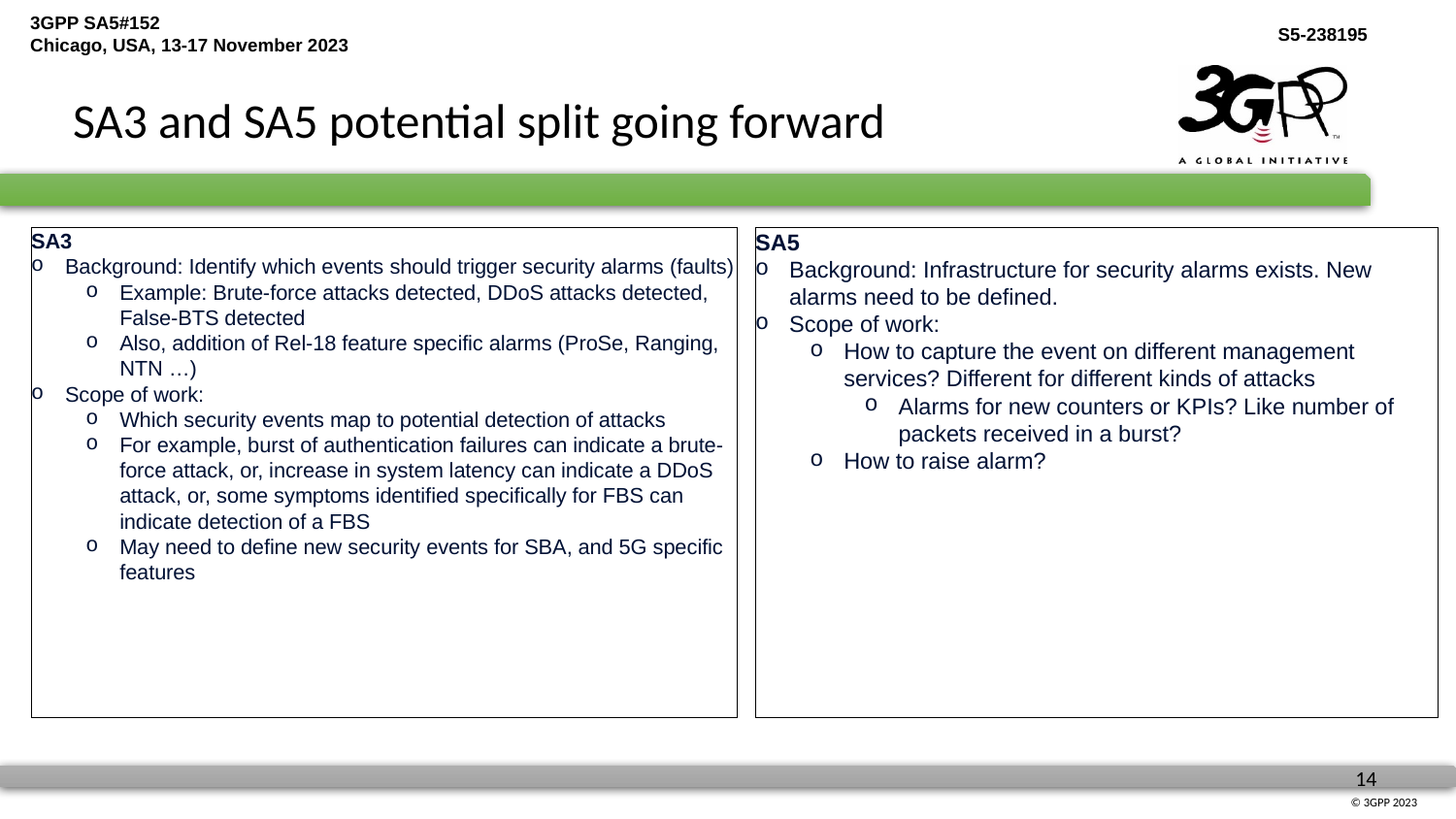

# SA3 and SA5 potential split going forward
SA5
Background: Infrastructure for security alarms exists. New alarms need to be defined.
Scope of work:
How to capture the event on different management services? Different for different kinds of attacks
Alarms for new counters or KPIs? Like number of packets received in a burst?
How to raise alarm?

SA3
Background: Identify which events should trigger security alarms (faults)
Example: Brute-force attacks detected, DDoS attacks detected, False-BTS detected
Also, addition of Rel-18 feature specific alarms (ProSe, Ranging, NTN …)
Scope of work:
Which security events map to potential detection of attacks
For example, burst of authentication failures can indicate a brute-force attack, or, increase in system latency can indicate a DDoS attack, or, some symptoms identified specifically for FBS can indicate detection of a FBS
May need to define new security events for SBA, and 5G specific features